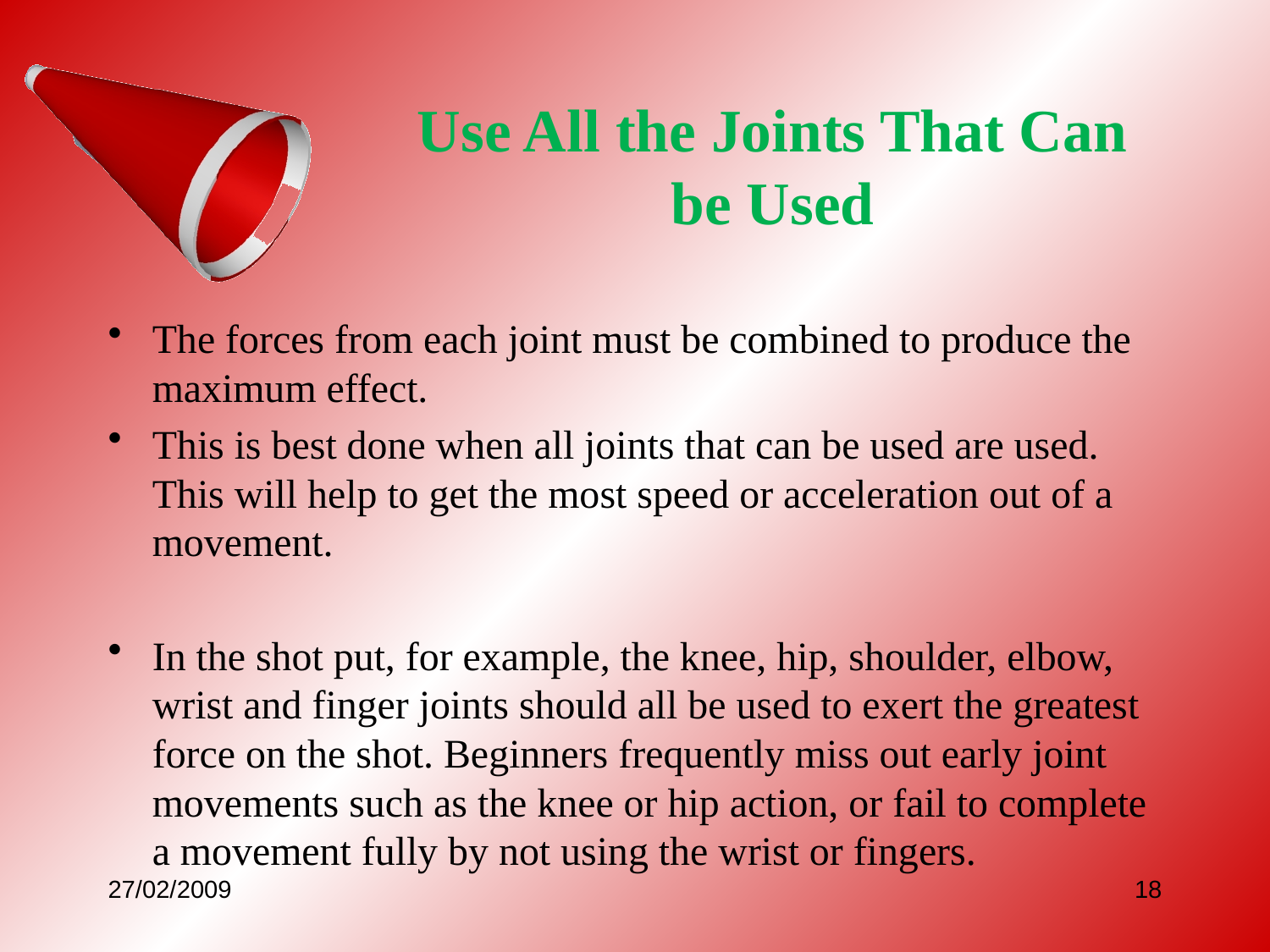

# Use All the Joints That Can be Used
The forces from each joint must be combined to produce the maximum effect.
This is best done when all joints that can be used are used. This will help to get the most speed or acceleration out of a movement.

In the shot put, for example, the knee, hip, shoulder, elbow, wrist and finger joints should all be used to exert the greatest force on the shot. Beginners frequently miss out early joint movements such as the knee or hip action, or fail to complete a movement fully by not using the wrist or fingers.
27/02/2009
18